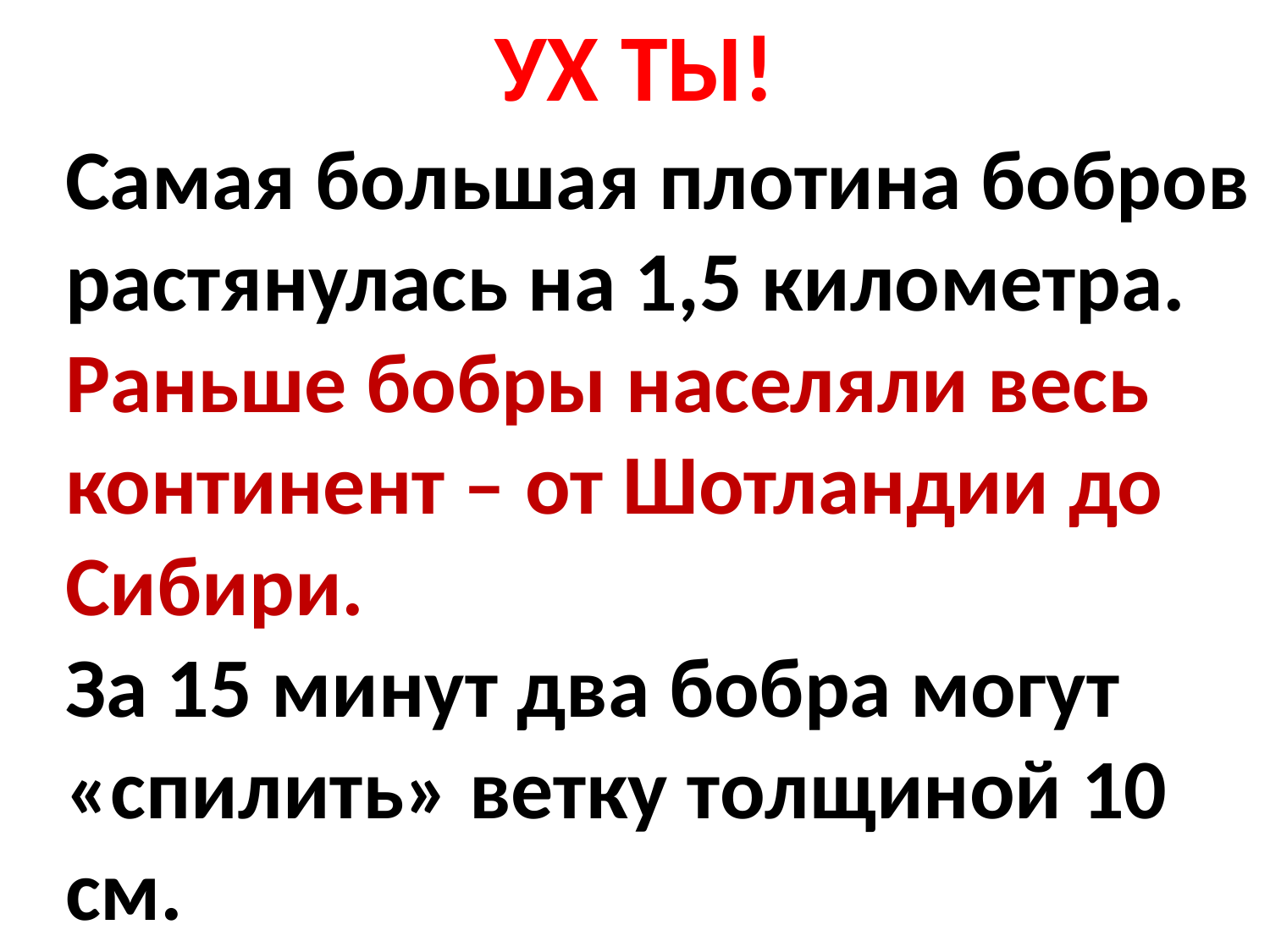

УХ ТЫ!
Самая большая плотина бобров растянулась на 1,5 километра.
Раньше бобры населяли весь континент – от Шотландии до Сибири.
За 15 минут два бобра могут «спилить» ветку толщиной 10 см.